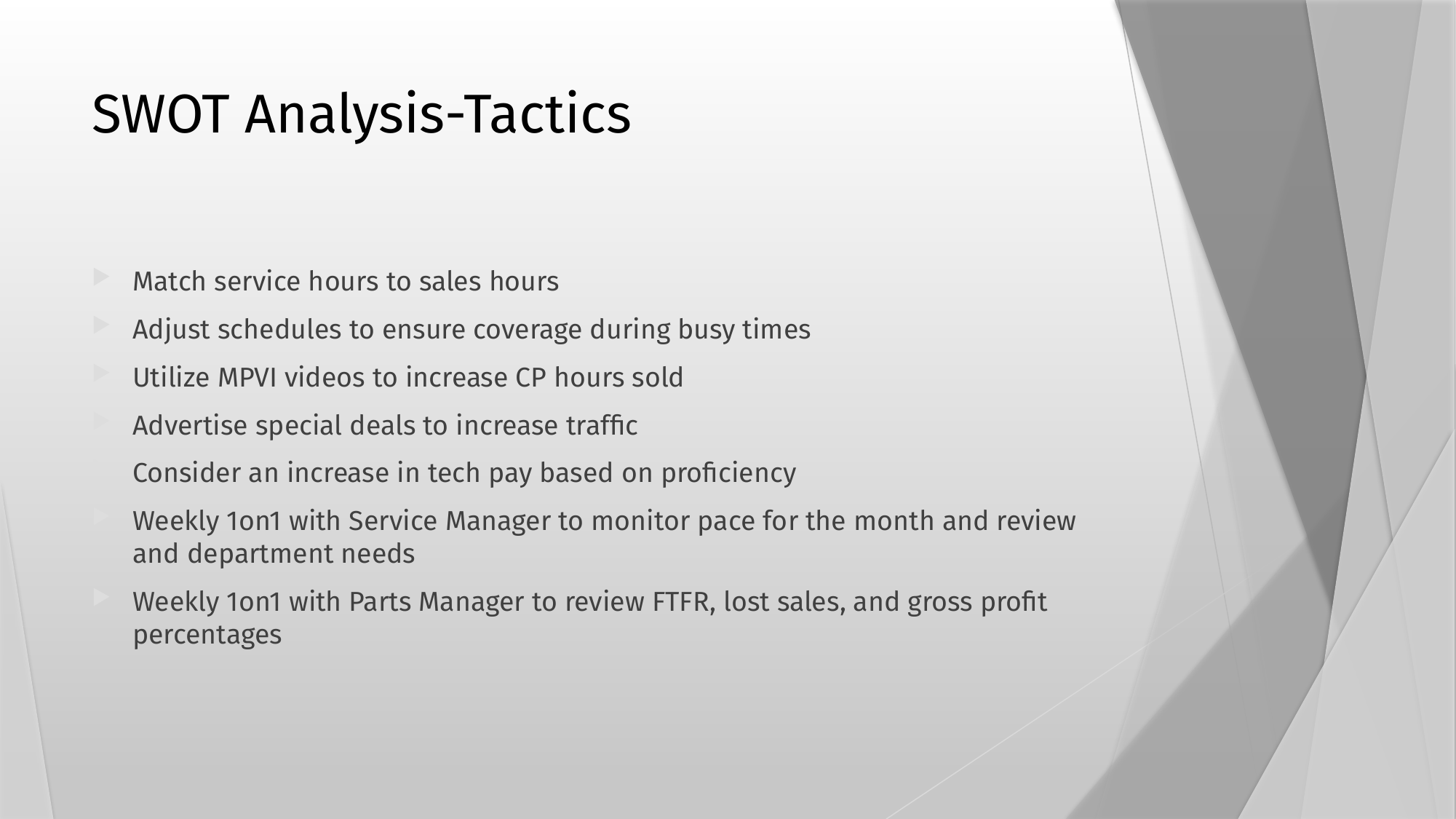

# SWOT Analysis-Tactics
Match service hours to sales hours
Adjust schedules to ensure coverage during busy times
Utilize MPVI videos to increase CP hours sold
Advertise special deals to increase traffic
Consider an increase in tech pay based on proficiency
Weekly 1on1 with Service Manager to monitor pace for the month and review and department needs
Weekly 1on1 with Parts Manager to review FTFR, lost sales, and gross profit percentages